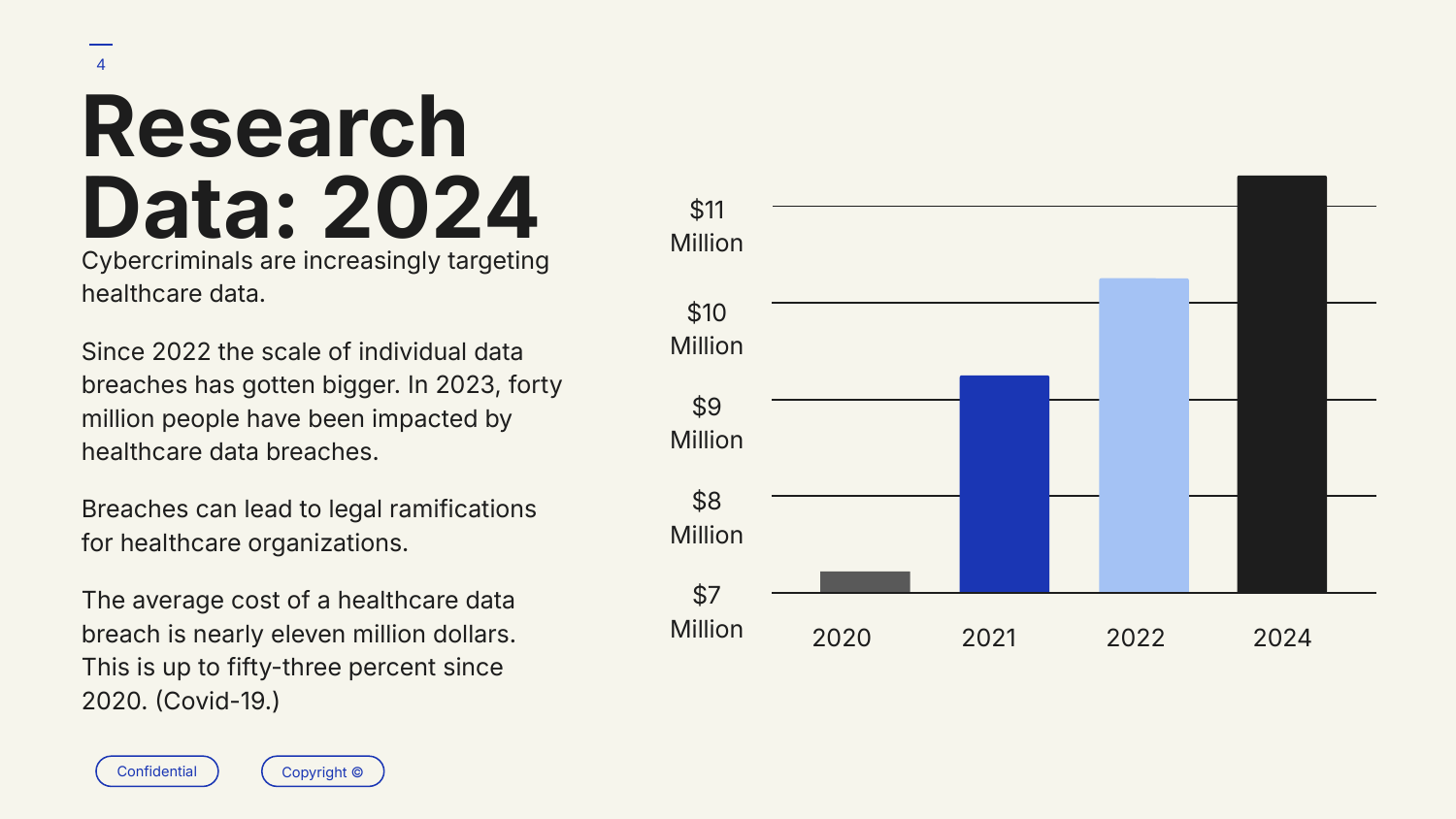

4
# Research
Data: 2024
$11 Million

Cybercriminals are increasingly targeting healthcare data.
Since 2022 the scale of individual data breaches has gotten bigger. In 2023, forty million people have been impacted by healthcare data breaches.
Breaches can lead to legal ramifications for healthcare organizations.
The average cost of a healthcare data breach is nearly eleven million dollars. This is up to fifty-three percent since 2020. (Covid-19.)

$10 Million

$9 Million

$8 Million
$7 Million

2020
2021
2022
2024